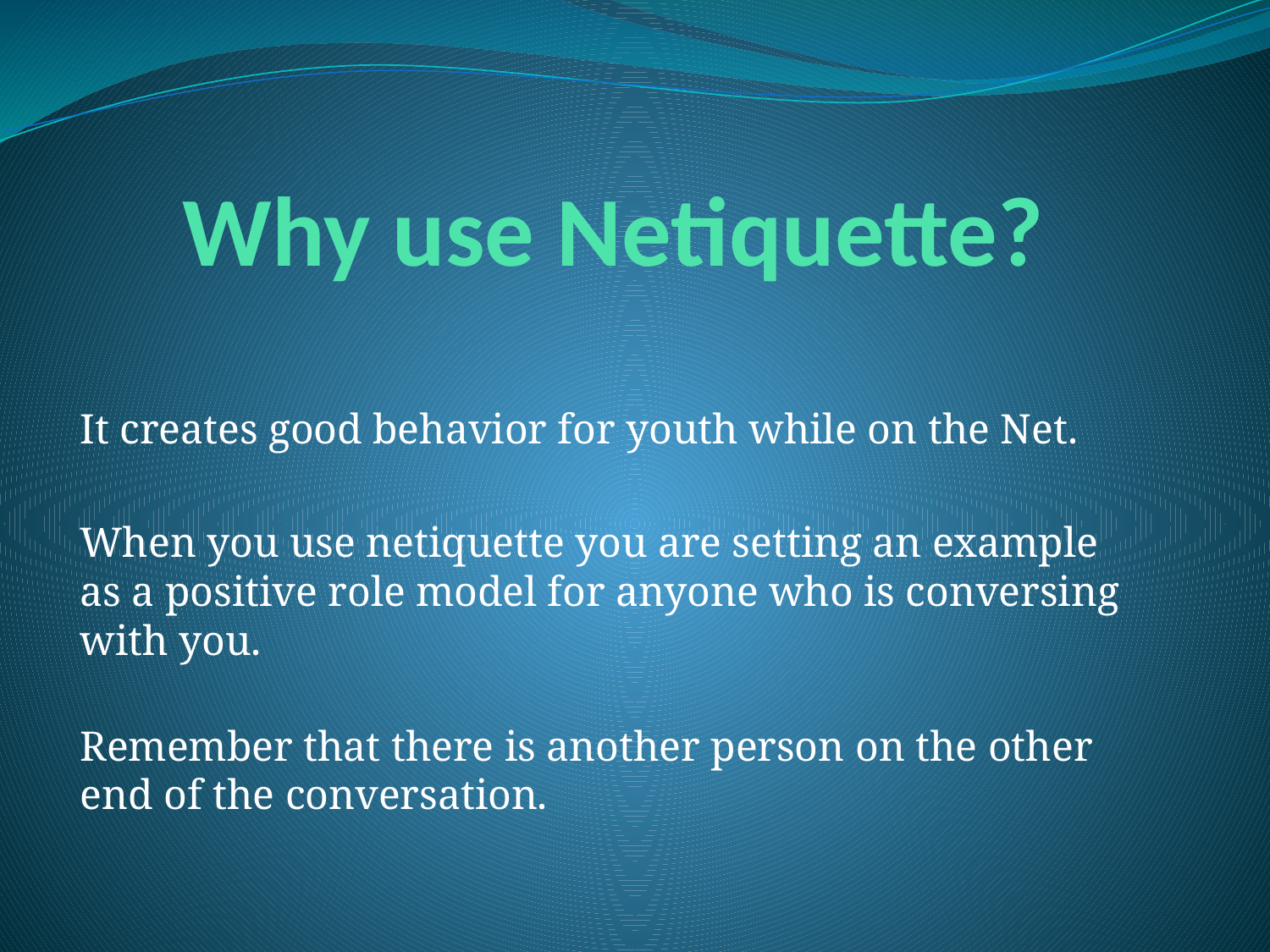

# Why use Netiquette?

It creates good behavior for youth while on the Net.

When you use netiquette you are setting an example as a positive role model for anyone who is conversing with you.
 
Remember that there is another person on the other end of the conversation.